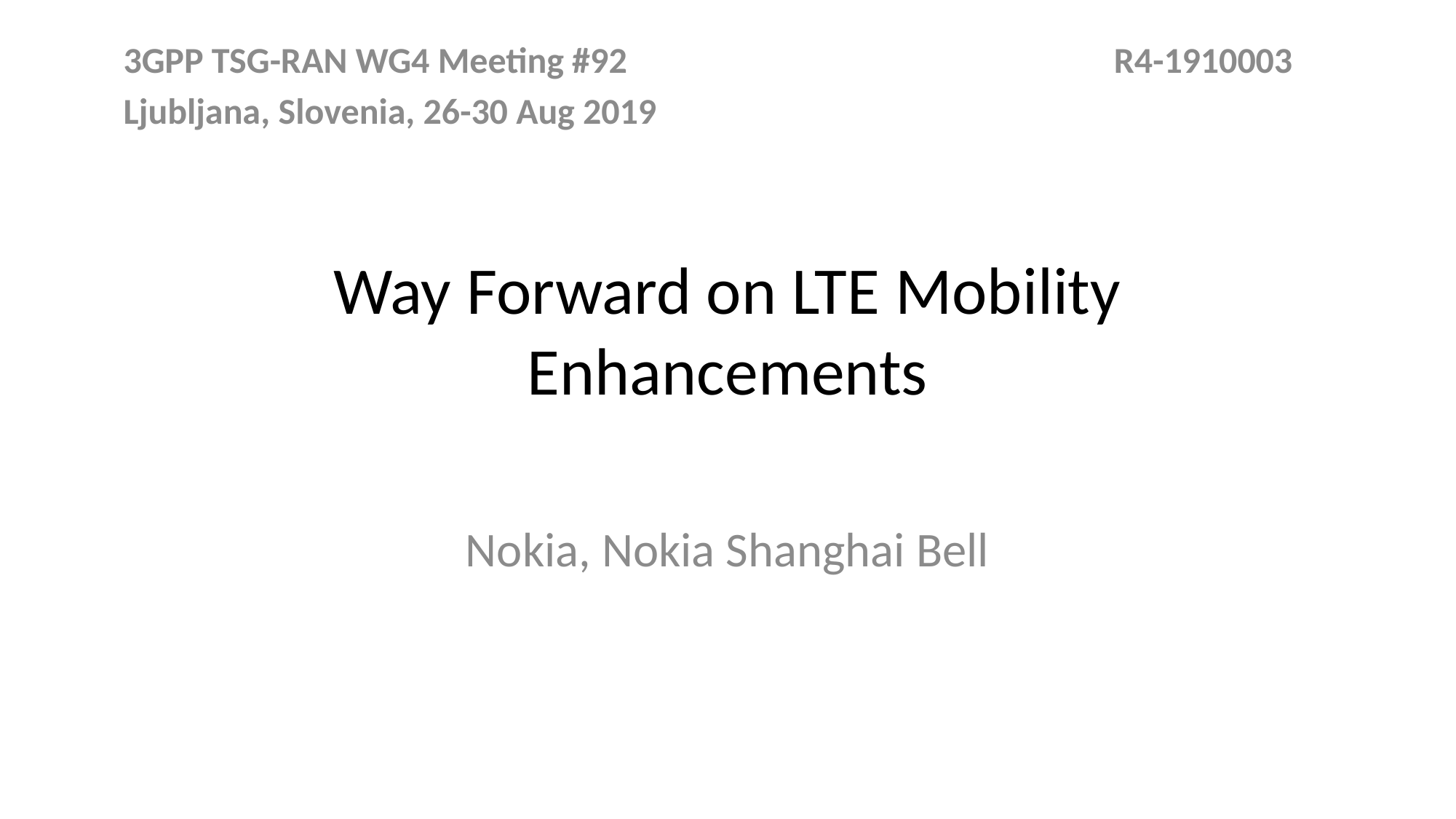

3GPP TSG-RAN WG4 Meeting #92	           				 R4-1910003
Ljubljana, Slovenia, 26-30 Aug 2019

# Way Forward on LTE Mobility Enhancements
Nokia, Nokia Shanghai Bell